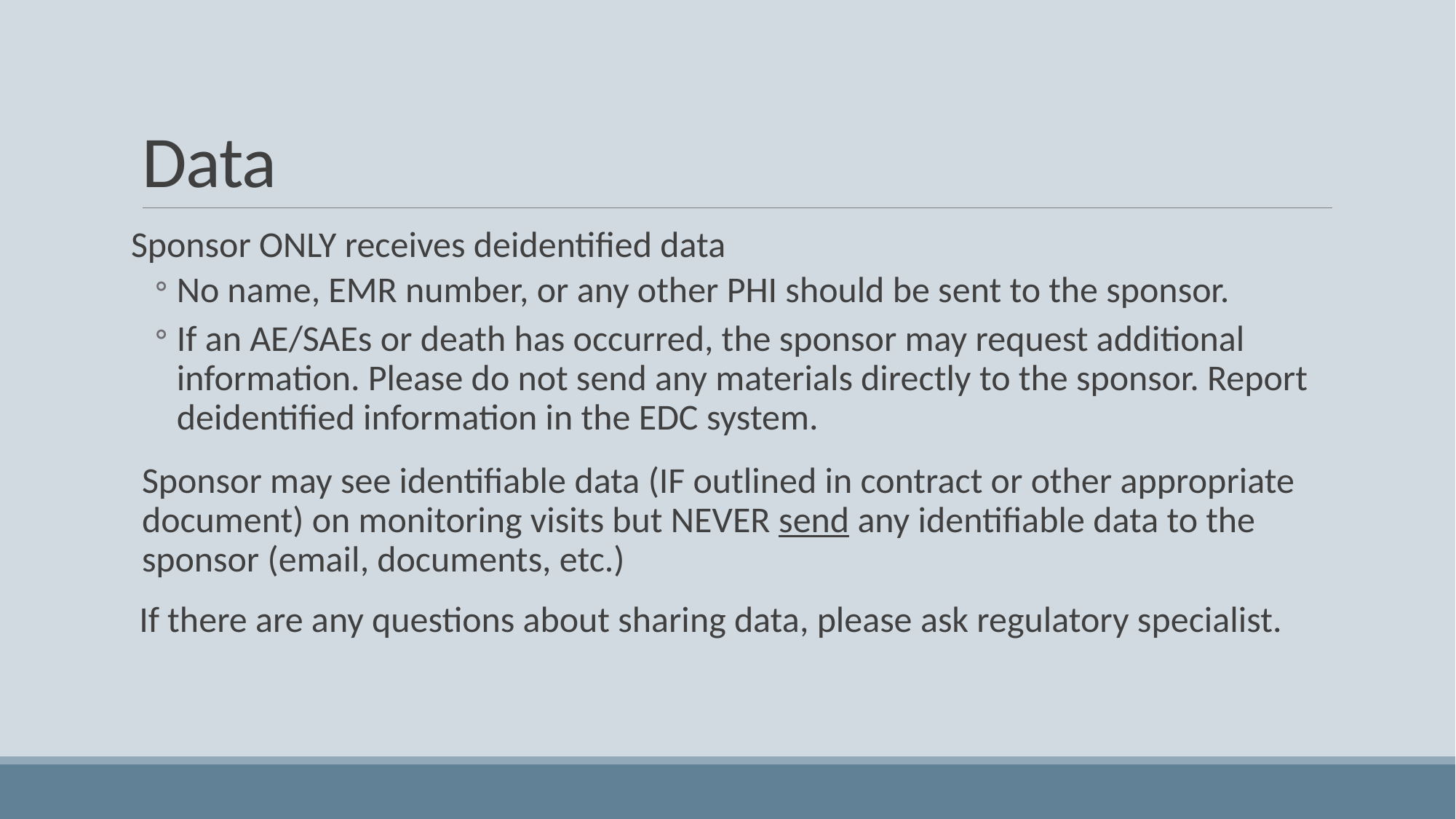

# Data
Sponsor ONLY receives deidentified data
No name, EMR number, or any other PHI should be sent to the sponsor.
If an AE/SAEs or death has occurred, the sponsor may request additional information. Please do not send any materials directly to the sponsor. Report deidentified information in the EDC system.
Sponsor may see identifiable data (IF outlined in contract or other appropriate document) on monitoring visits but NEVER send any identifiable data to the sponsor (email, documents, etc.)
 If there are any questions about sharing data, please ask regulatory specialist.